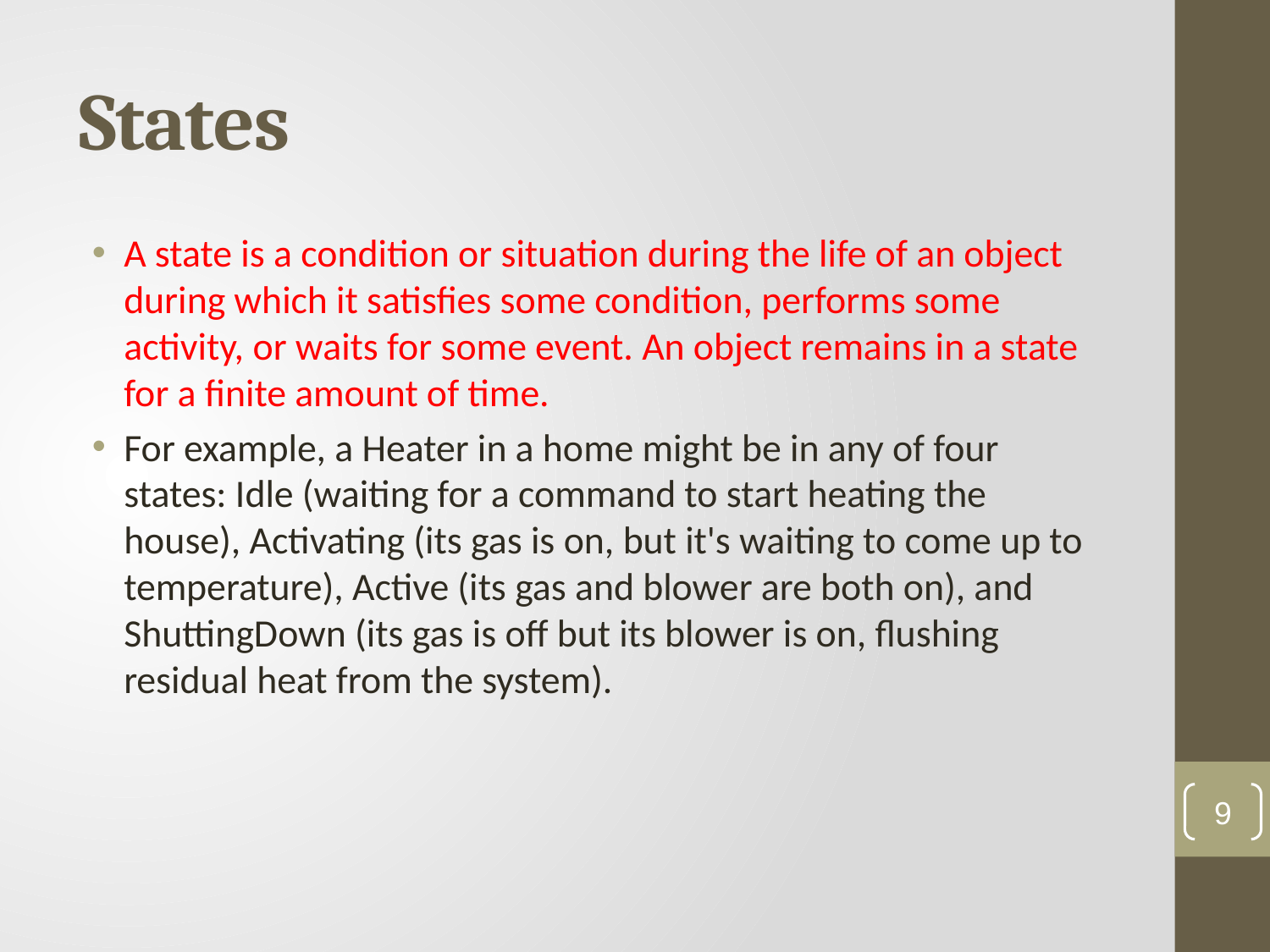

# States
A state is a condition or situation during the life of an object during which it satisfies some condition, performs some activity, or waits for some event. An object remains in a state for a finite amount of time.
For example, a Heater in a home might be in any of four states: Idle (waiting for a command to start heating the house), Activating (its gas is on, but it's waiting to come up to temperature), Active (its gas and blower are both on), and ShuttingDown (its gas is off but its blower is on, flushing residual heat from the system).
9